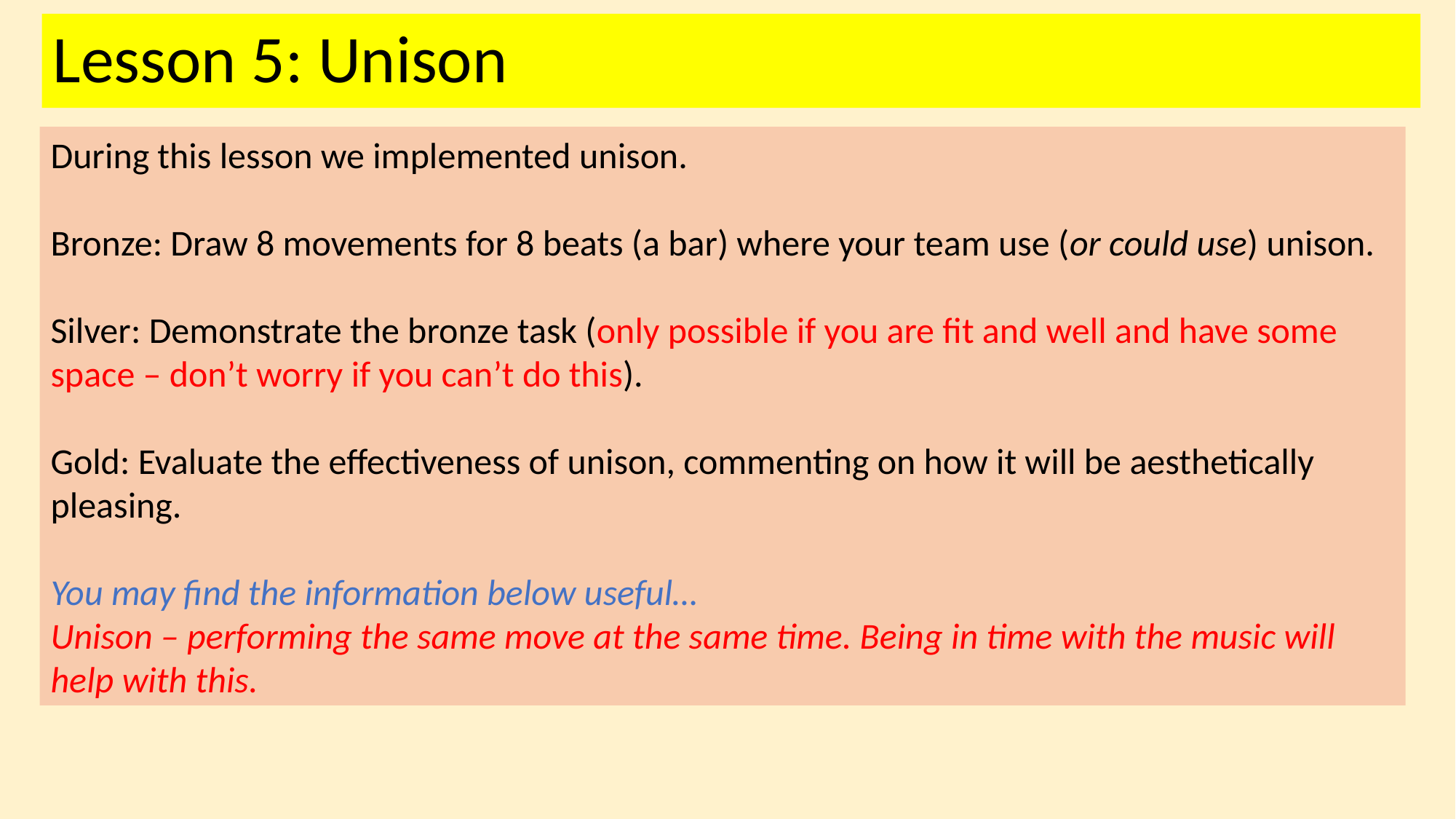

Lesson 5: Unison
During this lesson we implemented unison.

Bronze: Draw 8 movements for 8 beats (a bar) where your team use (or could use) unison.

Silver: Demonstrate the bronze task (only possible if you are fit and well and have some space – don’t worry if you can’t do this).

Gold: Evaluate the effectiveness of unison, commenting on how it will be aesthetically pleasing.

You may find the information below useful…
Unison – performing the same move at the same time. Being in time with the music will help with this.